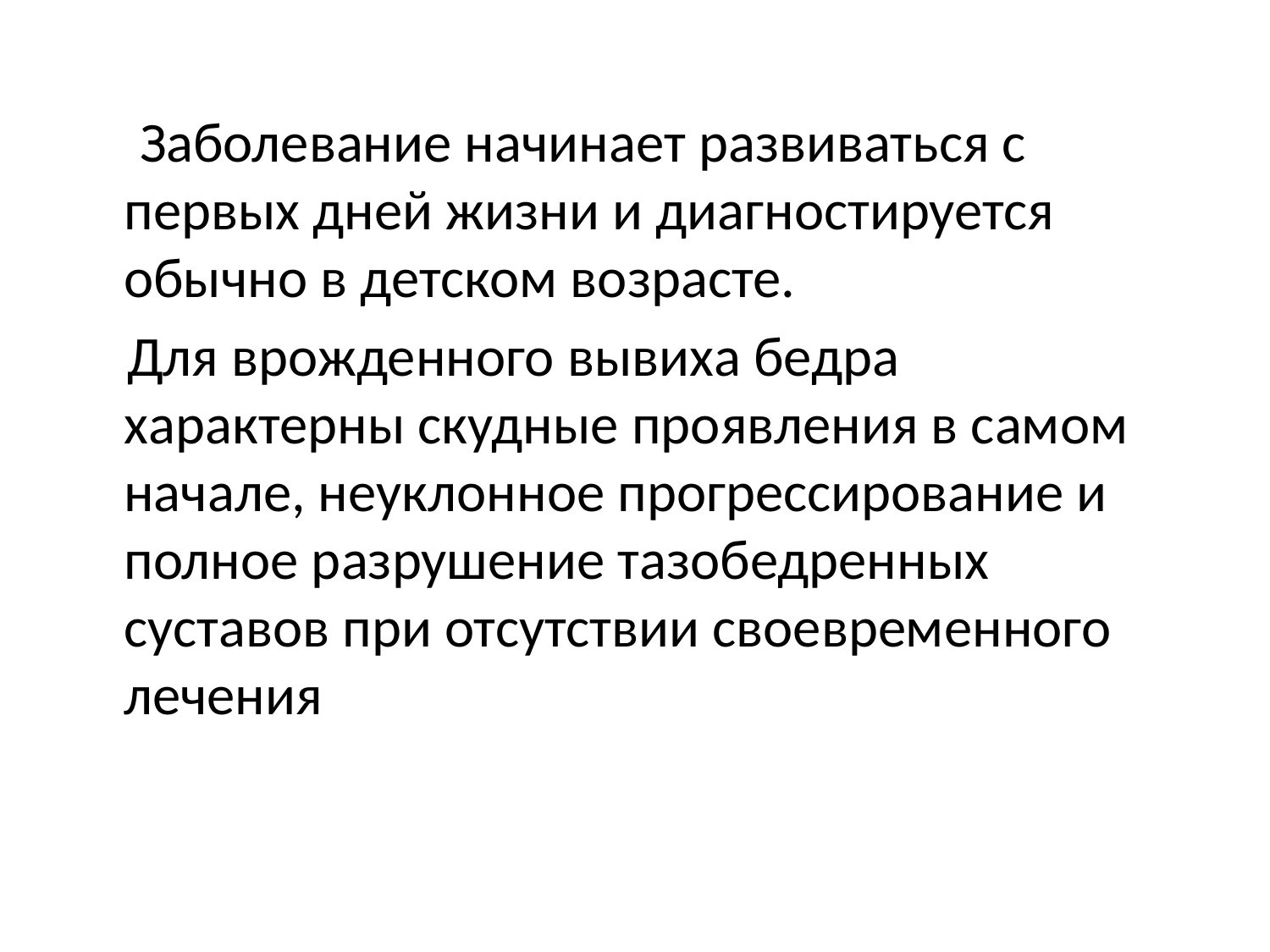

Заболевание начинает развиваться с первых дней жизни и диагностируется обычно в детском возрасте.
    Для врожденного вывиха бедра характерны скудные проявления в самом начале, неуклонное прогрессирование и полное разрушение тазобедренных суставов при отсутствии своевременного лечения